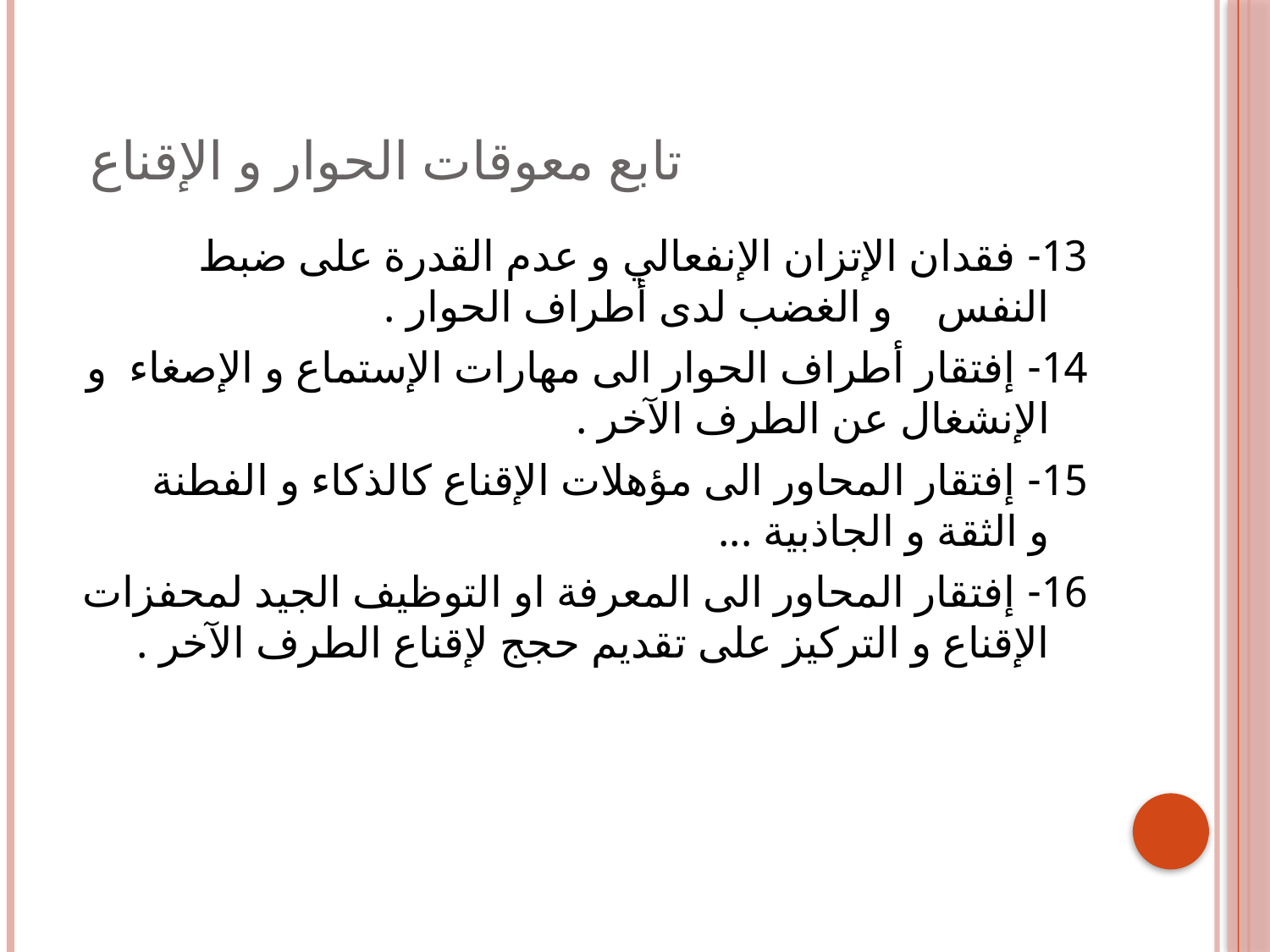

# تابع معوقات الحوار و الإقناع
13- فقدان الإتزان الإنفعالي و عدم القدرة على ضبط النفس    و الغضب لدى أطراف الحوار .
14- إفتقار أطراف الحوار الى مهارات الإستماع و الإصغاء  و الإنشغال عن الطرف الآخر .
15- إفتقار المحاور الى مؤهلات الإقناع كالذكاء و الفطنة      و الثقة و الجاذبية ...
16- إفتقار المحاور الى المعرفة او التوظيف الجيد لمحفزات الإقناع و التركيز على تقديم حجج لإقناع الطرف الآخر .